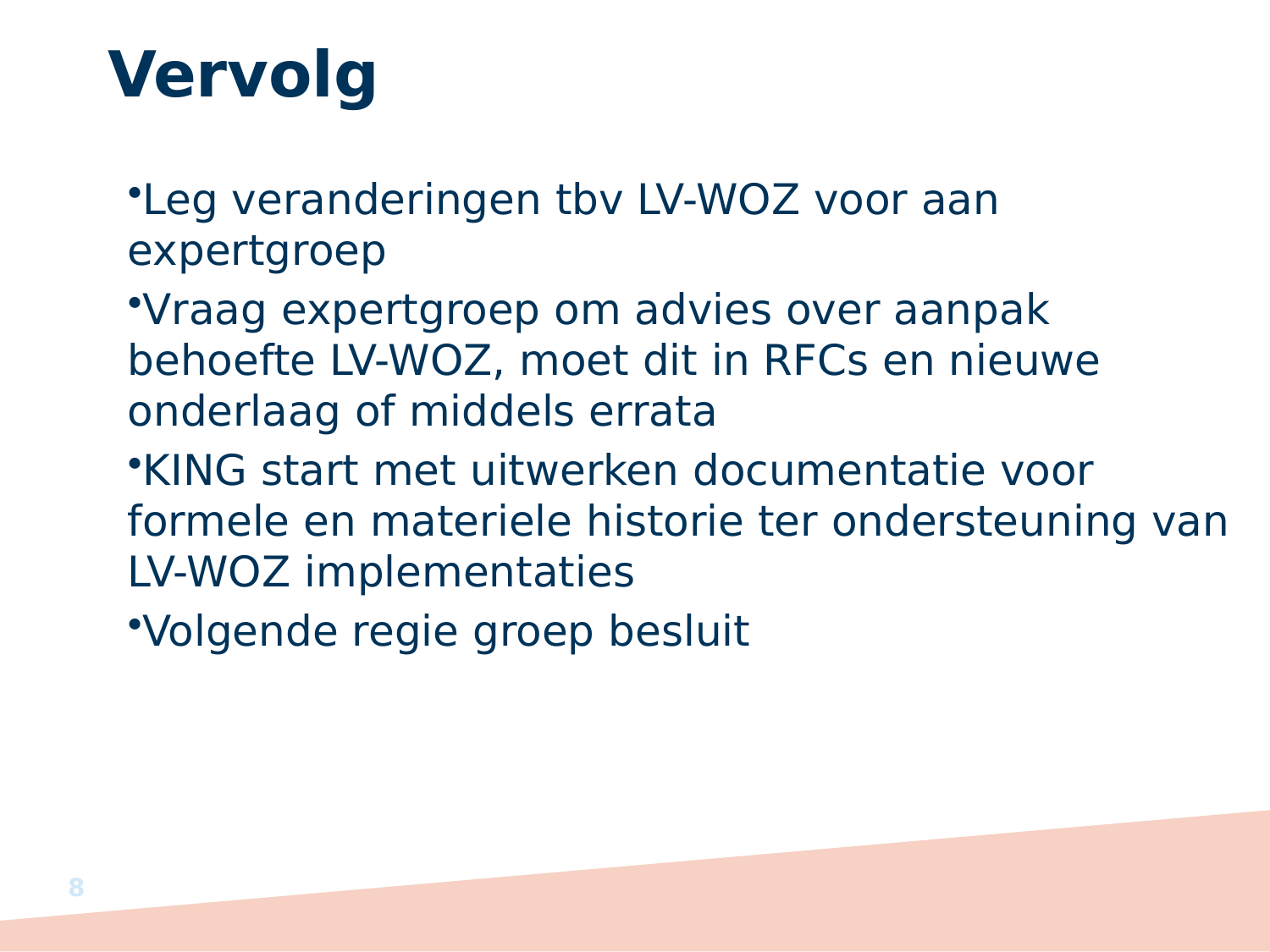

# Vervolg
Leg veranderingen tbv LV-WOZ voor aan expertgroep
Vraag expertgroep om advies over aanpak behoefte LV-WOZ, moet dit in RFCs en nieuwe onderlaag of middels errata
KING start met uitwerken documentatie voor formele en materiele historie ter ondersteuning van LV-WOZ implementaties
Volgende regie groep besluit

8